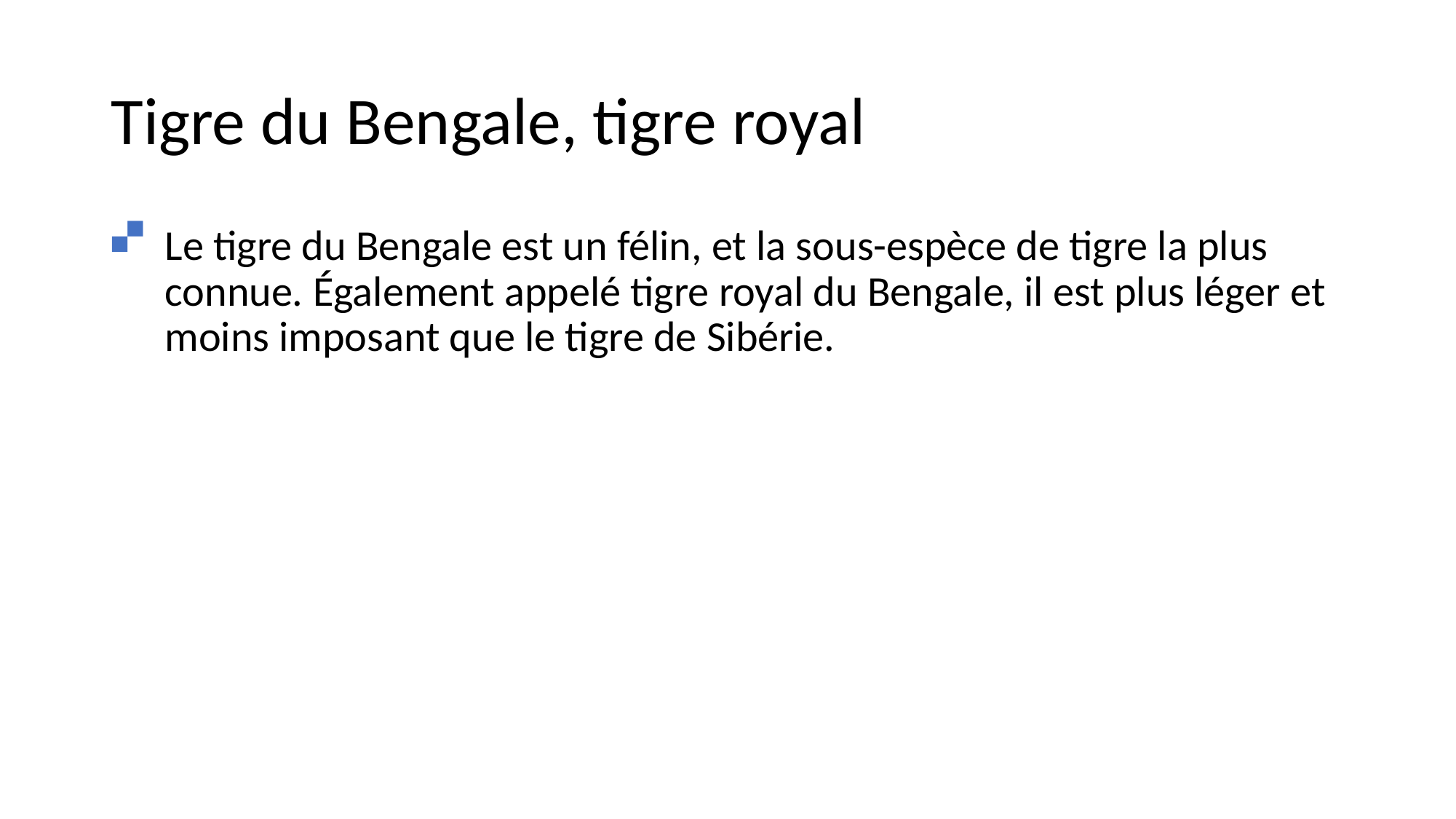

# Tigre du Bengale, tigre royal
Le tigre du Bengale est un félin, et la sous-espèce de tigre la plus connue. Également appelé tigre royal du Bengale, il est plus léger et moins imposant que le tigre de Sibérie.